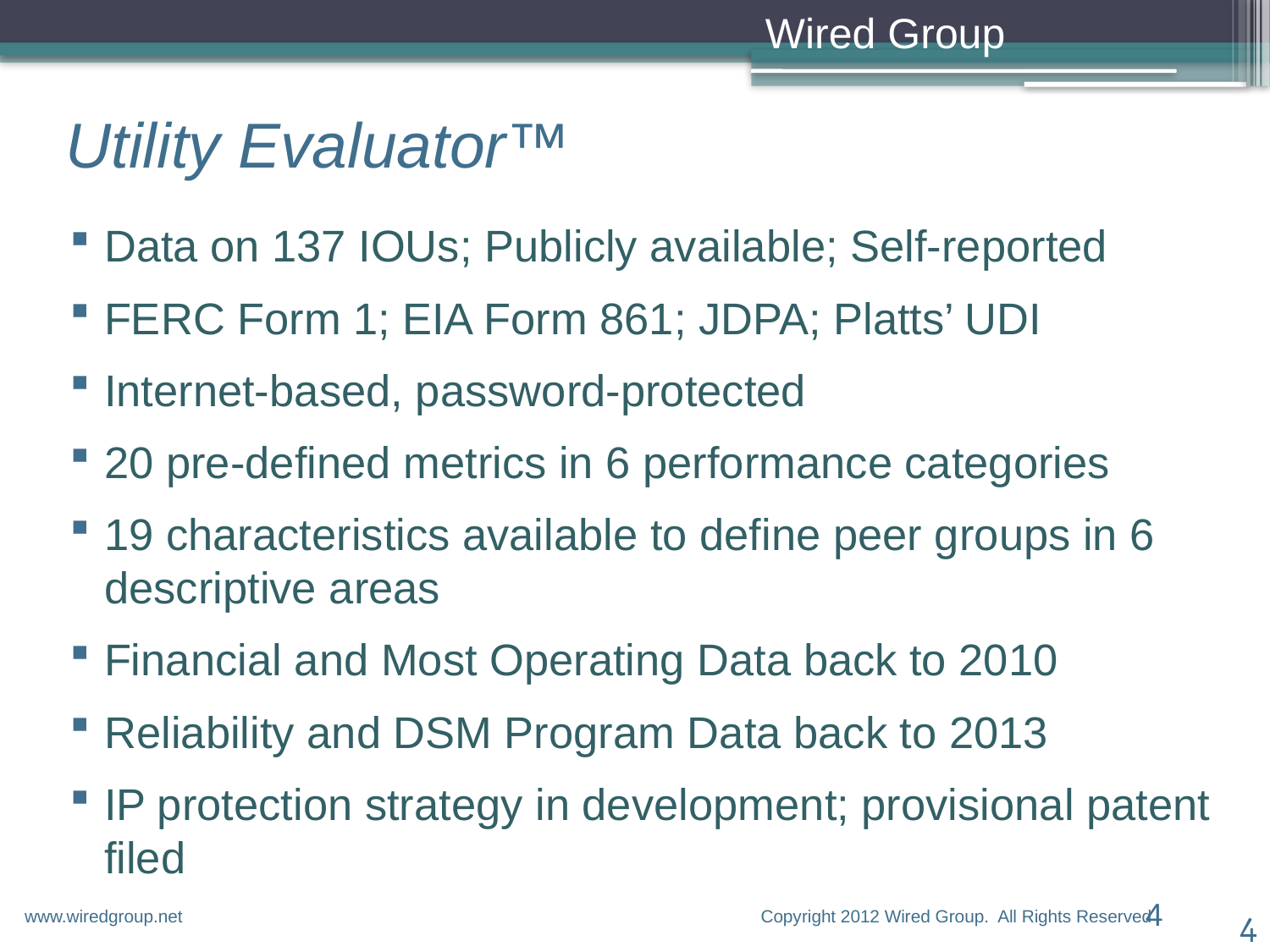

# Utility Evaluator™
Data on 137 IOUs; Publicly available; Self-reported
FERC Form 1; EIA Form 861; JDPA; Platts’ UDI
Internet-based, password-protected
20 pre-defined metrics in 6 performance categories
19 characteristics available to define peer groups in 6 descriptive areas
Financial and Most Operating Data back to 2010
Reliability and DSM Program Data back to 2013
IP protection strategy in development; provisional patent filed

Copyright 2012 Wired Group.  All Rights Reserved
4